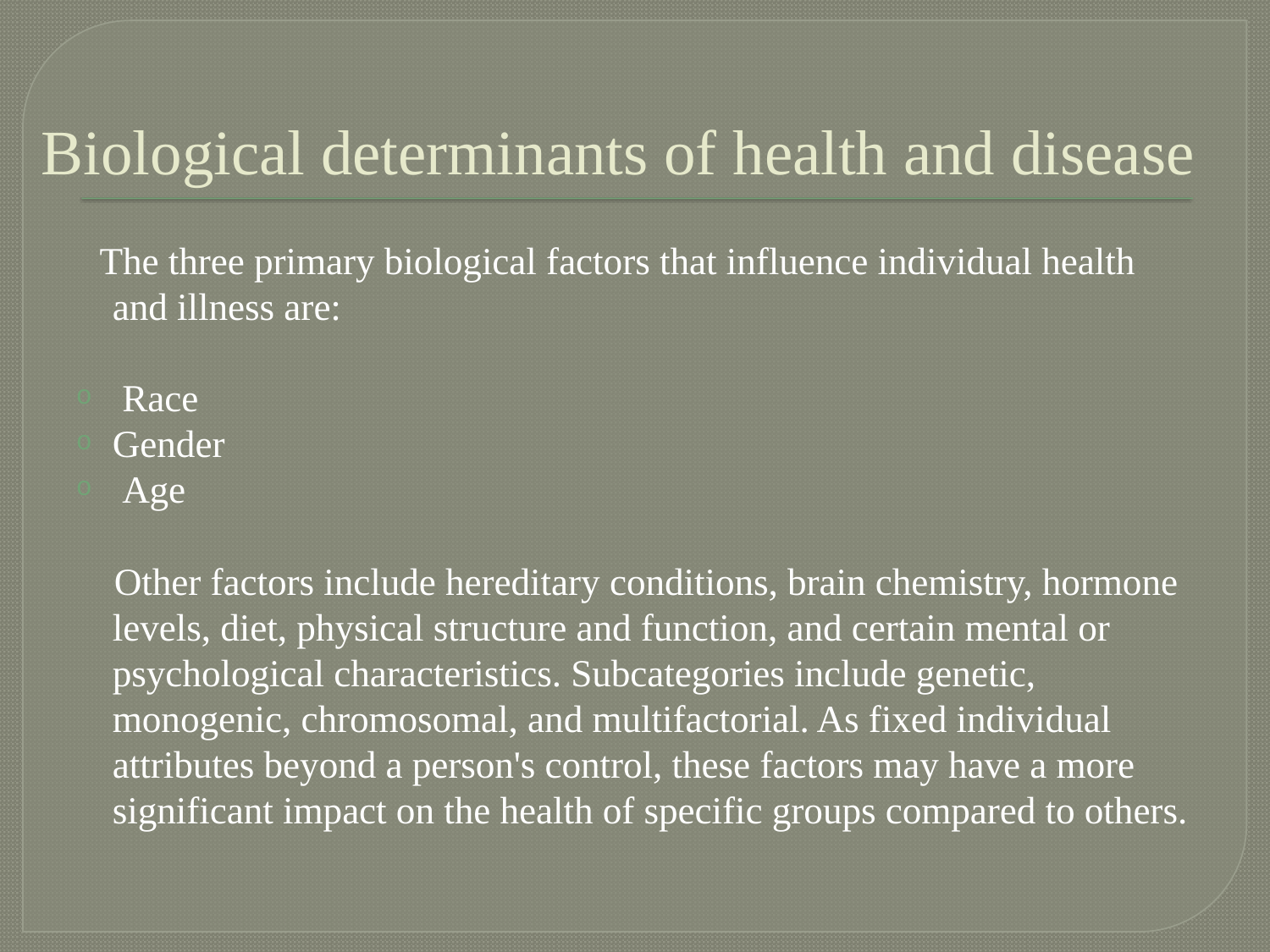

# Biological determinants of health and disease
   The three primary biological factors that influence individual health and illness are:

 Race
Gender
 Age

    Other factors include hereditary conditions, brain chemistry, hormone levels, diet, physical structure and function, and certain mental or psychological characteristics. Subcategories include genetic, monogenic, chromosomal, and multifactorial. As fixed individual attributes beyond a person's control, these factors may have a more significant impact on the health of specific groups compared to others.